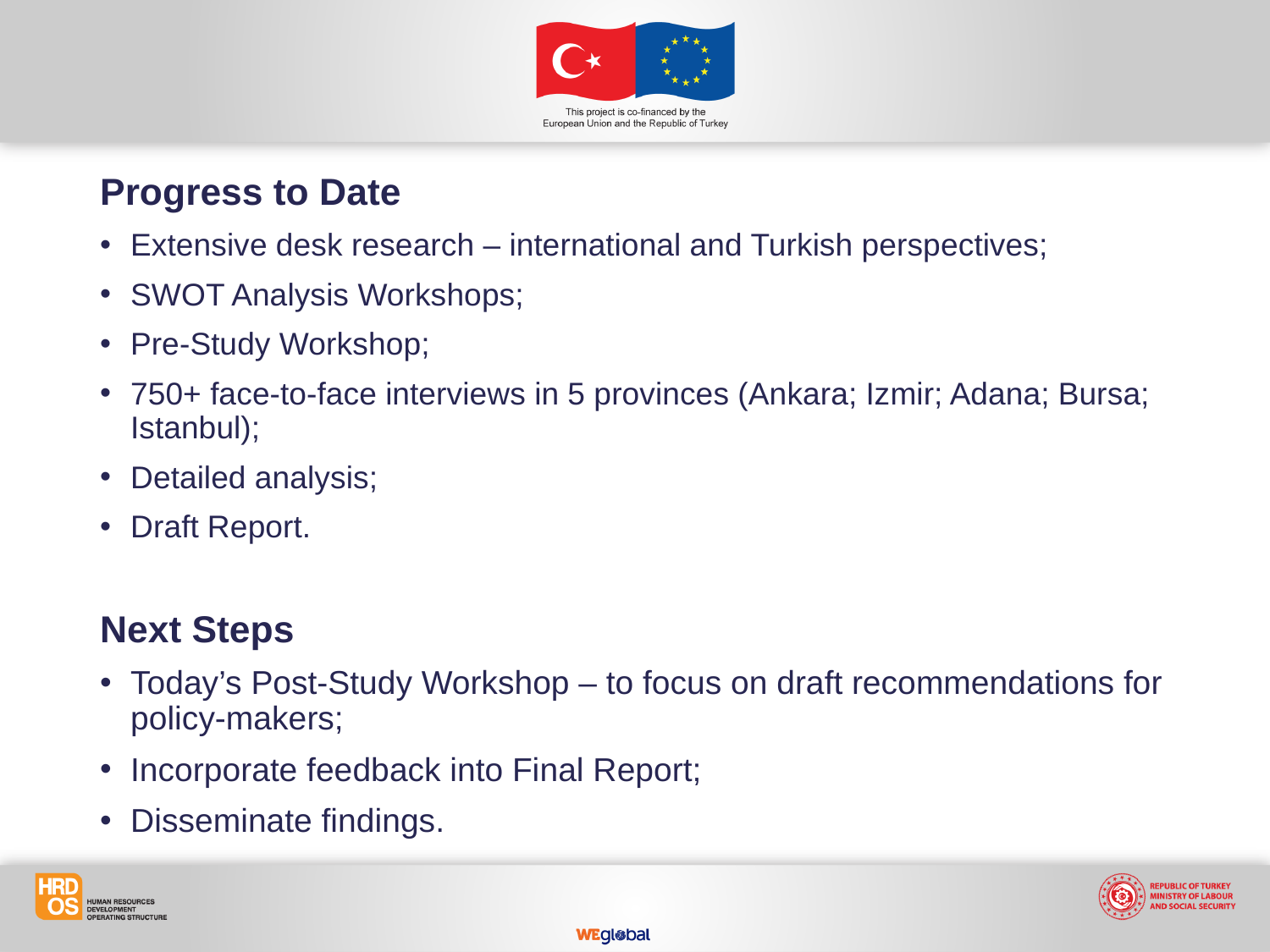

Progress to Date
Extensive desk research – international and Turkish perspectives;
SWOT Analysis Workshops;
Pre-Study Workshop;
750+ face-to-face interviews in 5 provinces (Ankara; Izmir; Adana; Bursa; Istanbul);
Detailed analysis;
Draft Report.

Next Steps
Today’s Post-Study Workshop – to focus on draft recommendations for policy-makers;
Incorporate feedback into Final Report;
Disseminate findings.